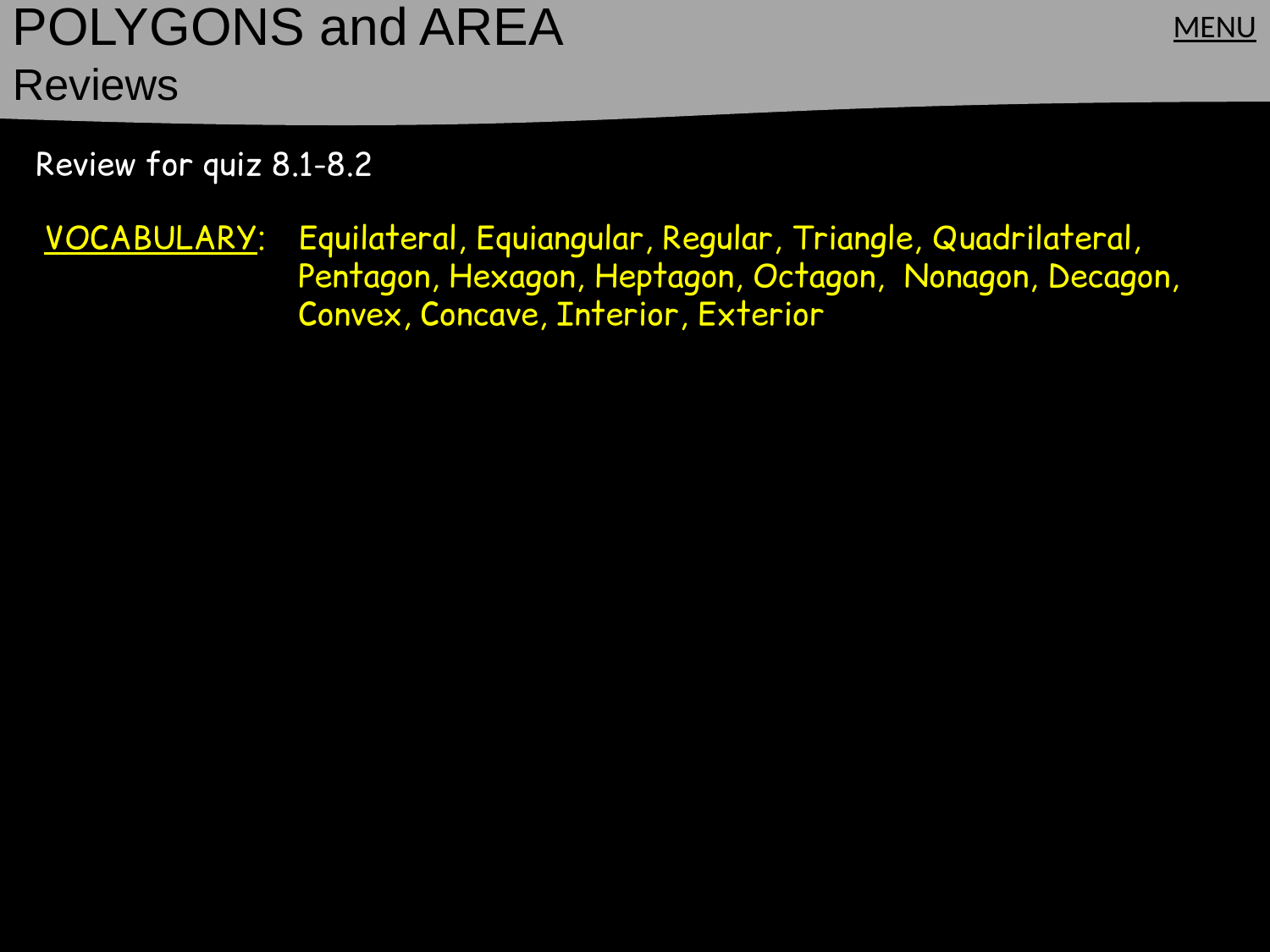

POLYGONS and AREA
Reviews
MENU
Review for quiz 8.1-8.2
VOCABULARY:  	Equilateral, Equiangular, Regular, Triangle, Quadrilateral,  			Pentagon, Hexagon, Heptagon, Octagon,  Nonagon, Decagon, 		Convex, Concave, Interior, Exterior